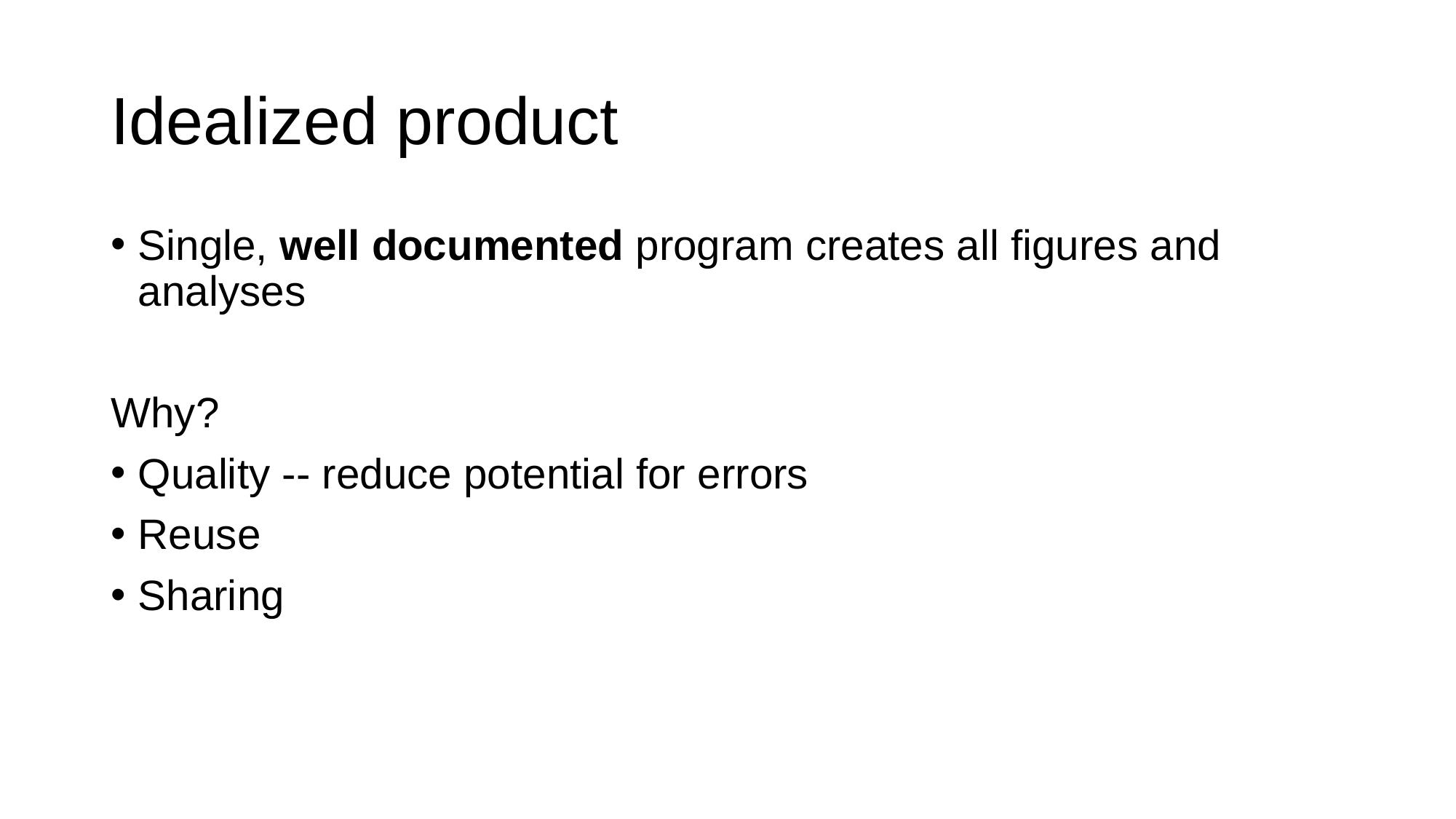

# Idealized product
Single, well documented program creates all figures and analyses

Why?
Quality -- reduce potential for errors
Reuse
Sharing